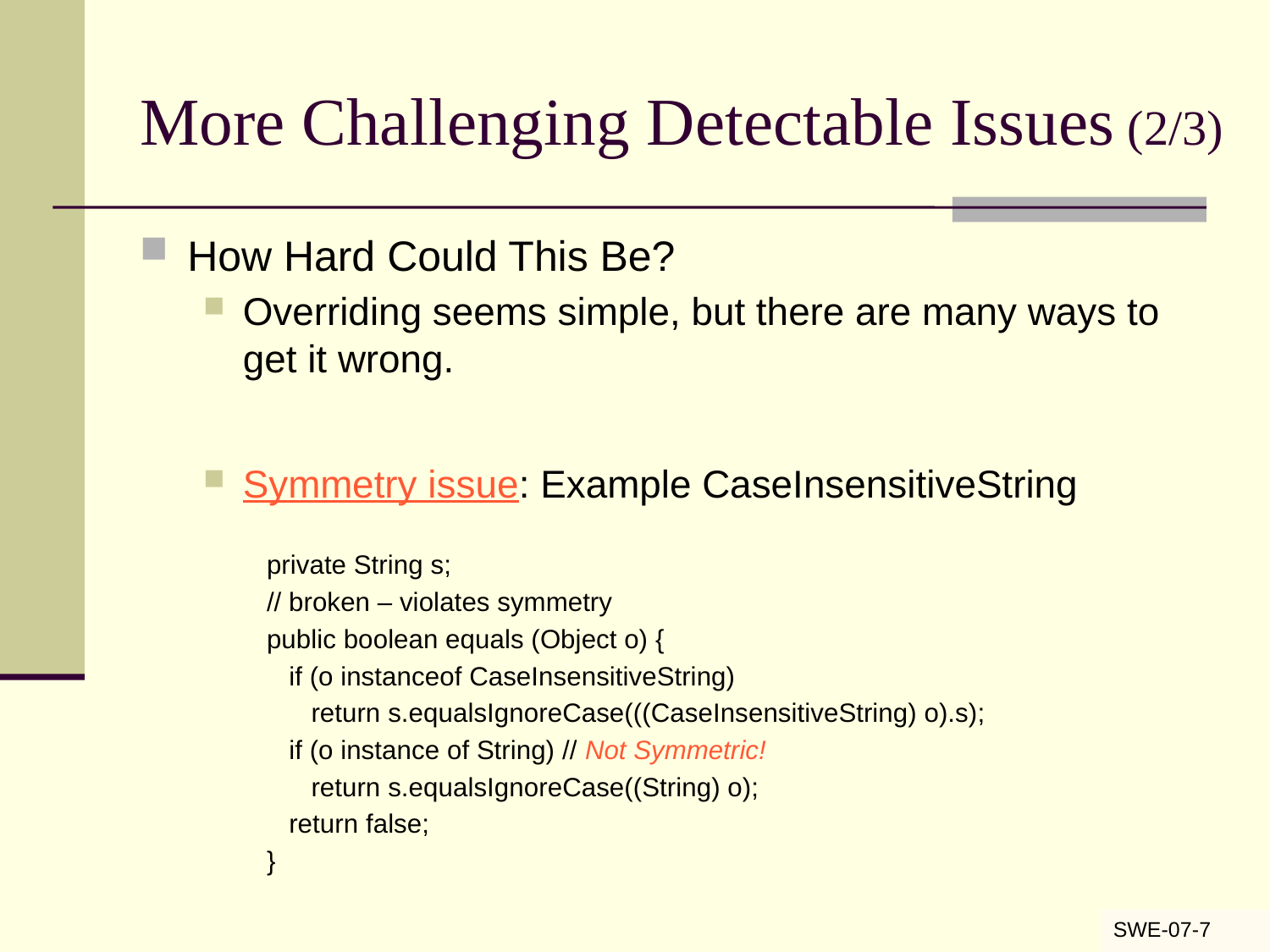

# More Challenging Detectable Issues (2/3)
How Hard Could This Be?
Overriding seems simple, but there are many ways to get it wrong.

Symmetry issue: Example CaseInsensitiveString

private String s;
// broken – violates symmetry
public boolean equals (Object o) {
   if (o instanceof CaseInsensitiveString)
      return s.equalsIgnoreCase(((CaseInsensitiveString) o).s);
   if (o instance of String) // Not Symmetric!
      return s.equalsIgnoreCase((String) o);
   return false;
}